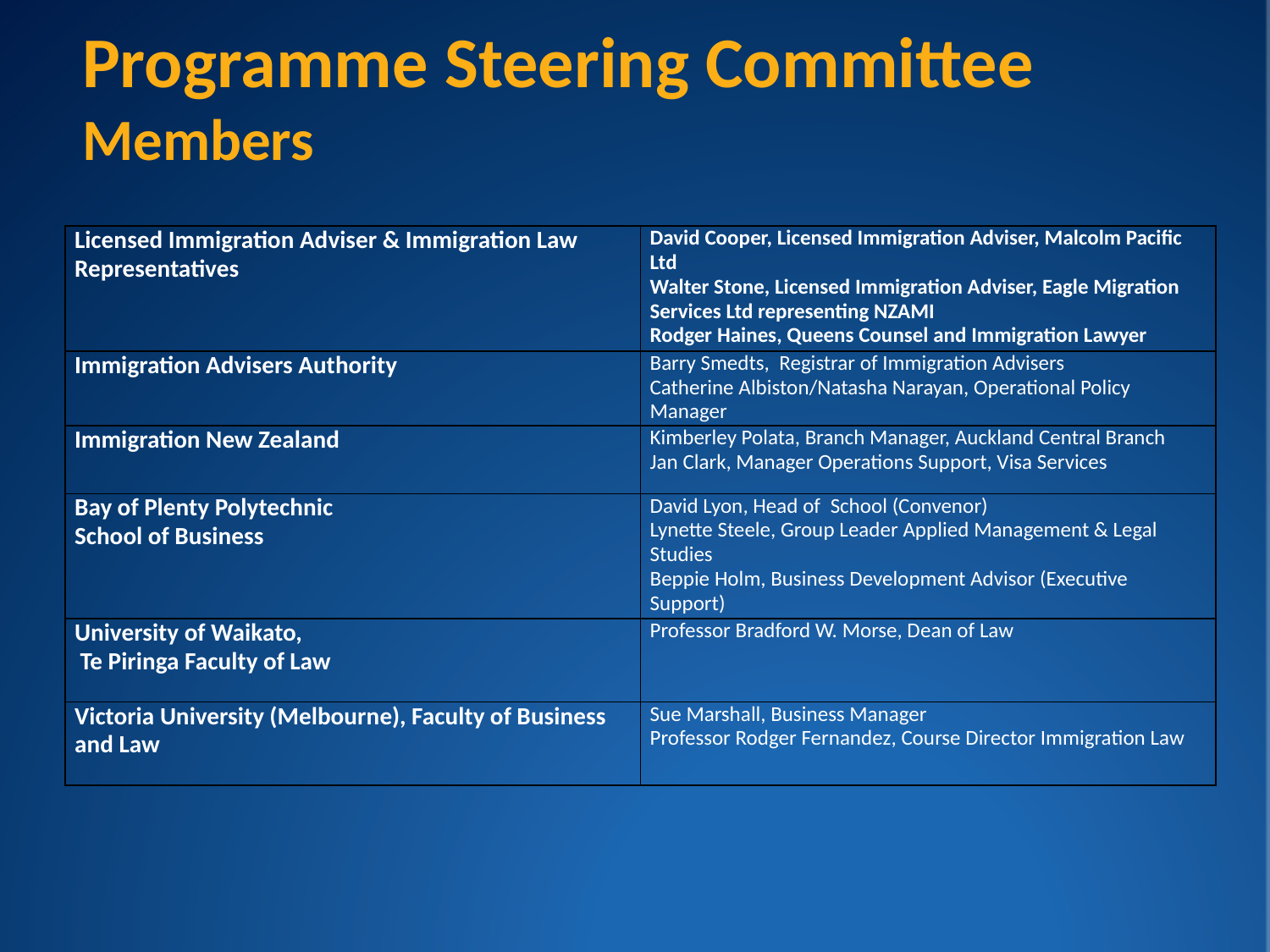

Programme Steering Committee Members
| Licensed Immigration Adviser & Immigration Law Representatives | David Cooper, Licensed Immigration Adviser, Malcolm Pacific Ltd Walter Stone, Licensed Immigration Adviser, Eagle Migration Services Ltd representing NZAMI Rodger Haines, Queens Counsel and Immigration Lawyer |
| --- | --- |
| Immigration Advisers Authority | Barry Smedts, Registrar of Immigration Advisers Catherine Albiston/Natasha Narayan, Operational Policy Manager |
| Immigration New Zealand | Kimberley Polata, Branch Manager, Auckland Central Branch Jan Clark, Manager Operations Support, Visa Services |
| Bay of Plenty Polytechnic School of Business | David Lyon, Head of School (Convenor) Lynette Steele, Group Leader Applied Management & Legal Studies Beppie Holm, Business Development Advisor (Executive Support) |
| University of Waikato, Te Piringa Faculty of Law | Professor Bradford W. Morse, Dean of Law |
| Victoria University (Melbourne), Faculty of Business and Law | Sue Marshall, Business Manager Professor Rodger Fernandez, Course Director Immigration Law |